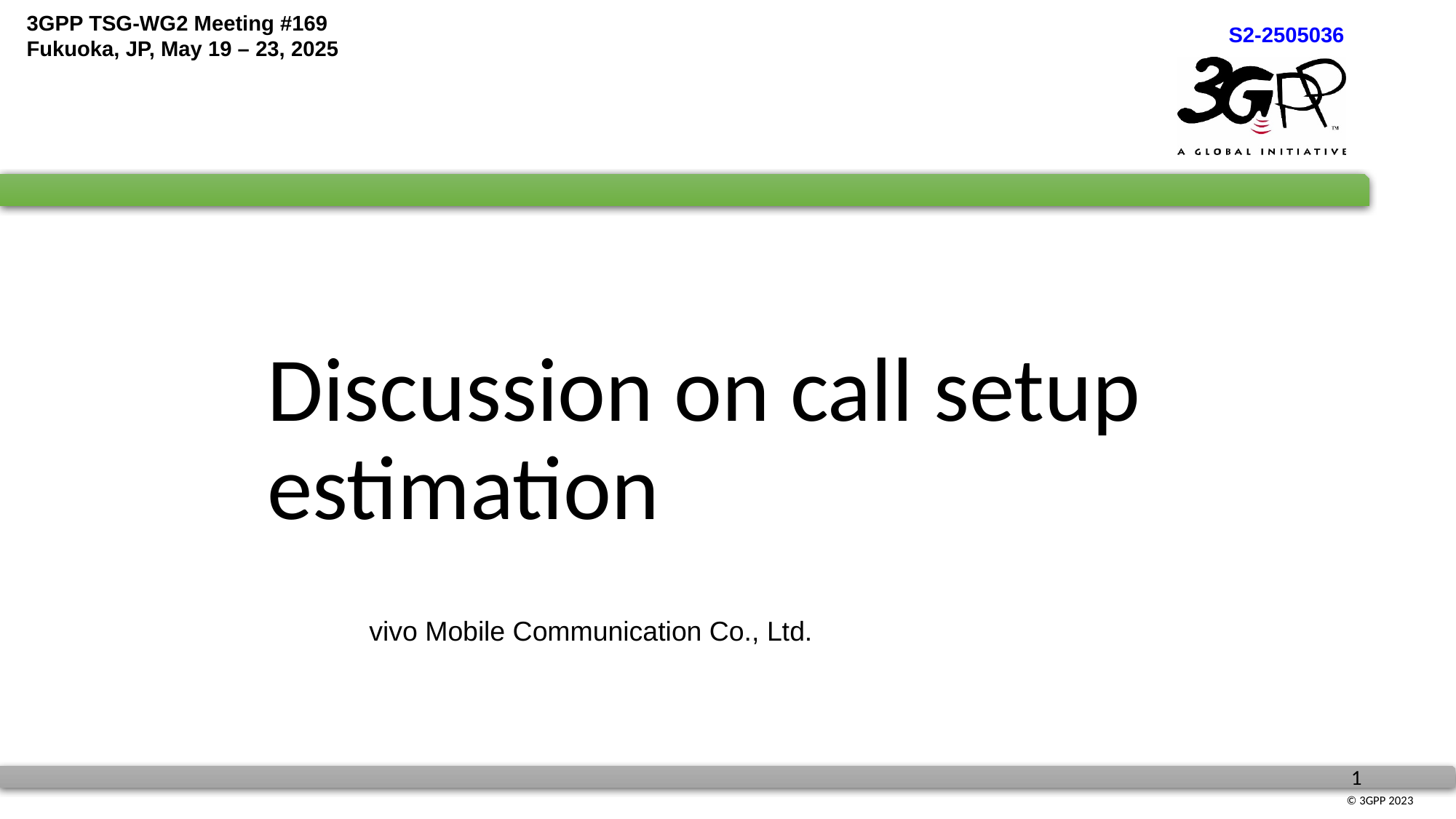

# Discussion on call setup estimation
vivo Mobile Communication Co., Ltd.